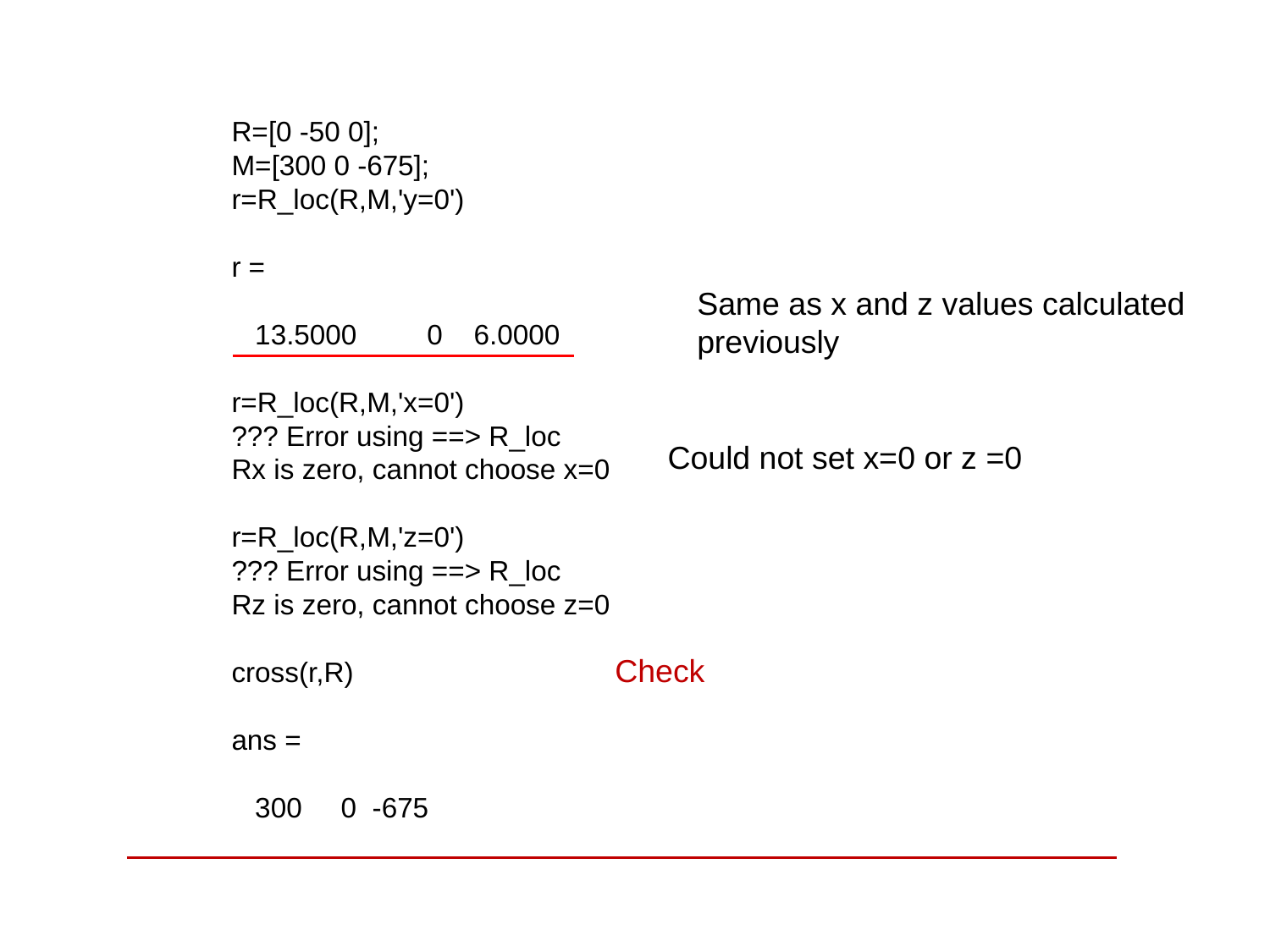

R=[0 -50 0];
M=[300 0 -675];
r=R_loc(R,M,'y=0')

r =

   13.5000         0    6.0000

r=R_loc(R,M,'x=0')
??? Error using ==> R_loc
Rx is zero, cannot choose x=0

r=R_loc(R,M,'z=0')
??? Error using ==> R_loc
Rz is zero, cannot choose z=0

cross(r,R)

ans =

   300     0  -675
Same as x and z values calculated
previously
Could not set x=0 or z =0
Check